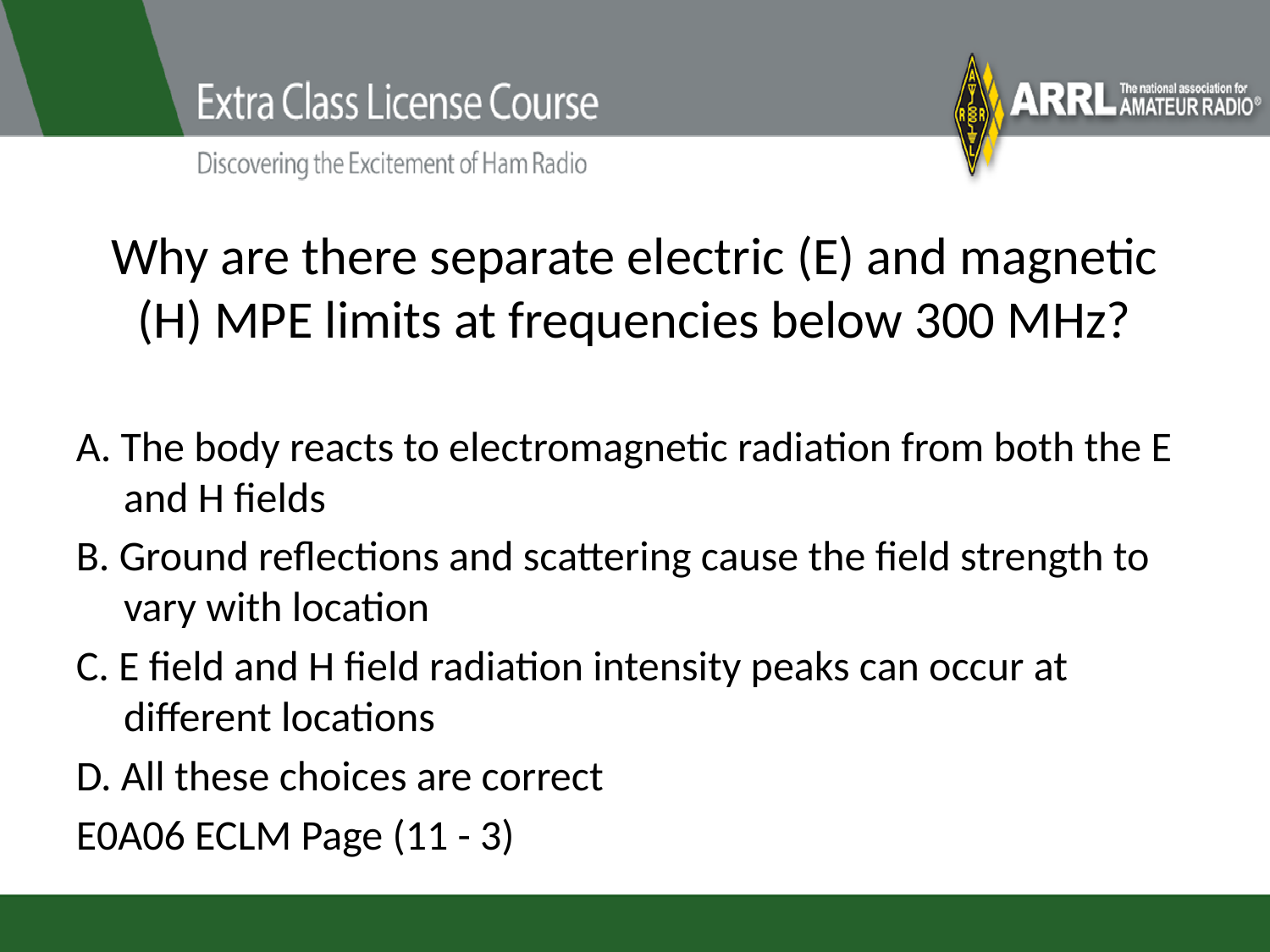

# Why are there separate electric (E) and magnetic (H) MPE limits at frequencies below 300 MHz?
A. The body reacts to electromagnetic radiation from both the E and H fields
B. Ground reflections and scattering cause the field strength to vary with location
C. E field and H field radiation intensity peaks can occur at different locations
D. All these choices are correct
E0A06 ECLM Page (11 - 3)